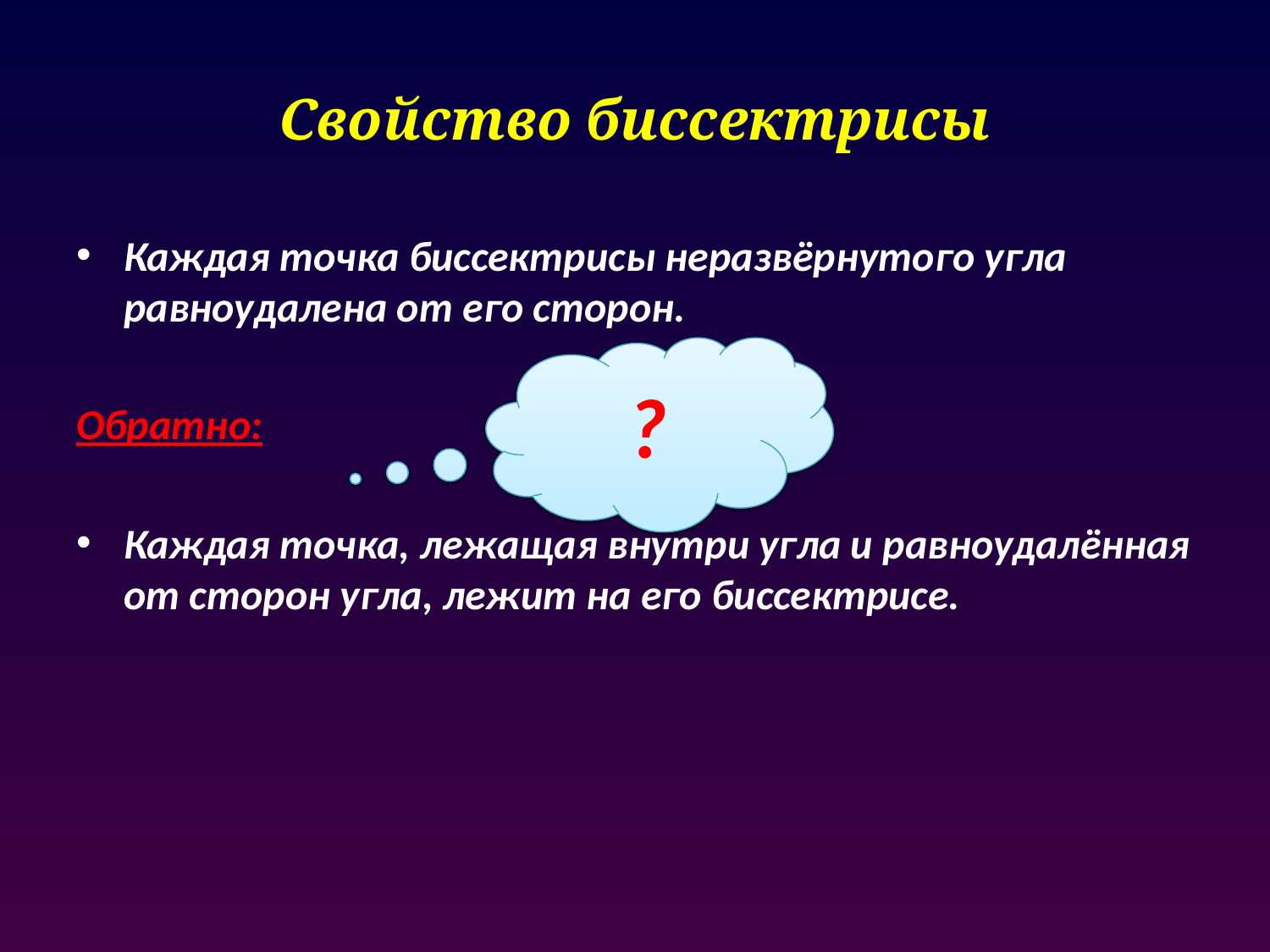

# Свойство биссектрисы
Каждая точка биссектрисы неразвёрнутого угла равноудалена от его сторон.

Обратно:

Каждая точка, лежащая внутри угла и равноудалённая от сторон угла, лежит на его биссектрисе.

?